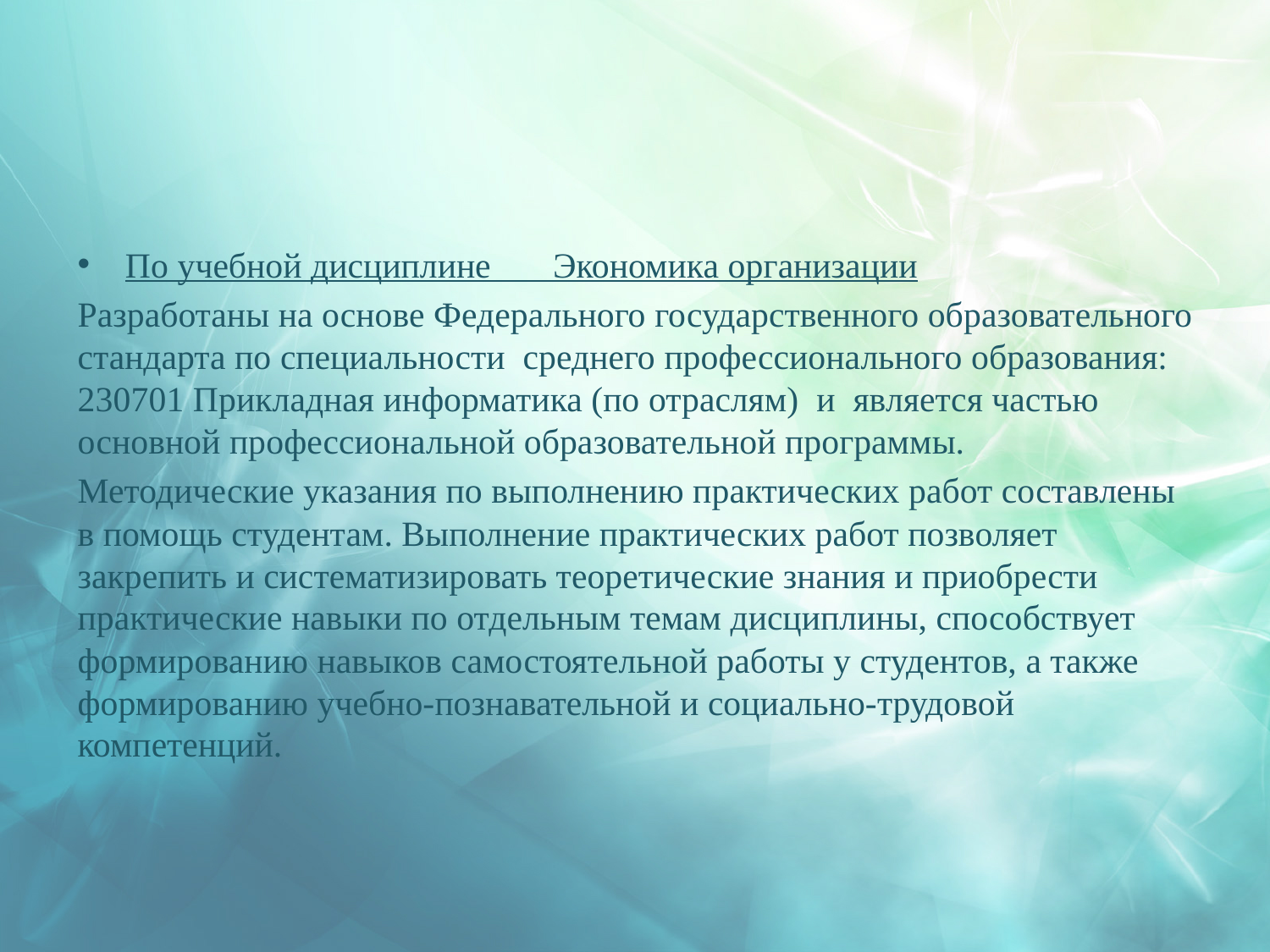

По учебной дисциплине       Экономика организации
Разработаны на основе Федерального государственного образовательного стандарта по специальности  среднего профессионального образования: 230701 Прикладная информатика (по отраслям)  и  является частью основной профессиональной образовательной программы.
Методические указания по выполнению практических работ составлены в помощь студентам. Выполнение практических работ позволяет закрепить и систематизировать теоретические знания и приобрести практические навыки по отдельным темам дисциплины, способствует формированию навыков самостоятельной работы у студентов, а также формированию учебно-познавательной и социально-трудовой компетенций.